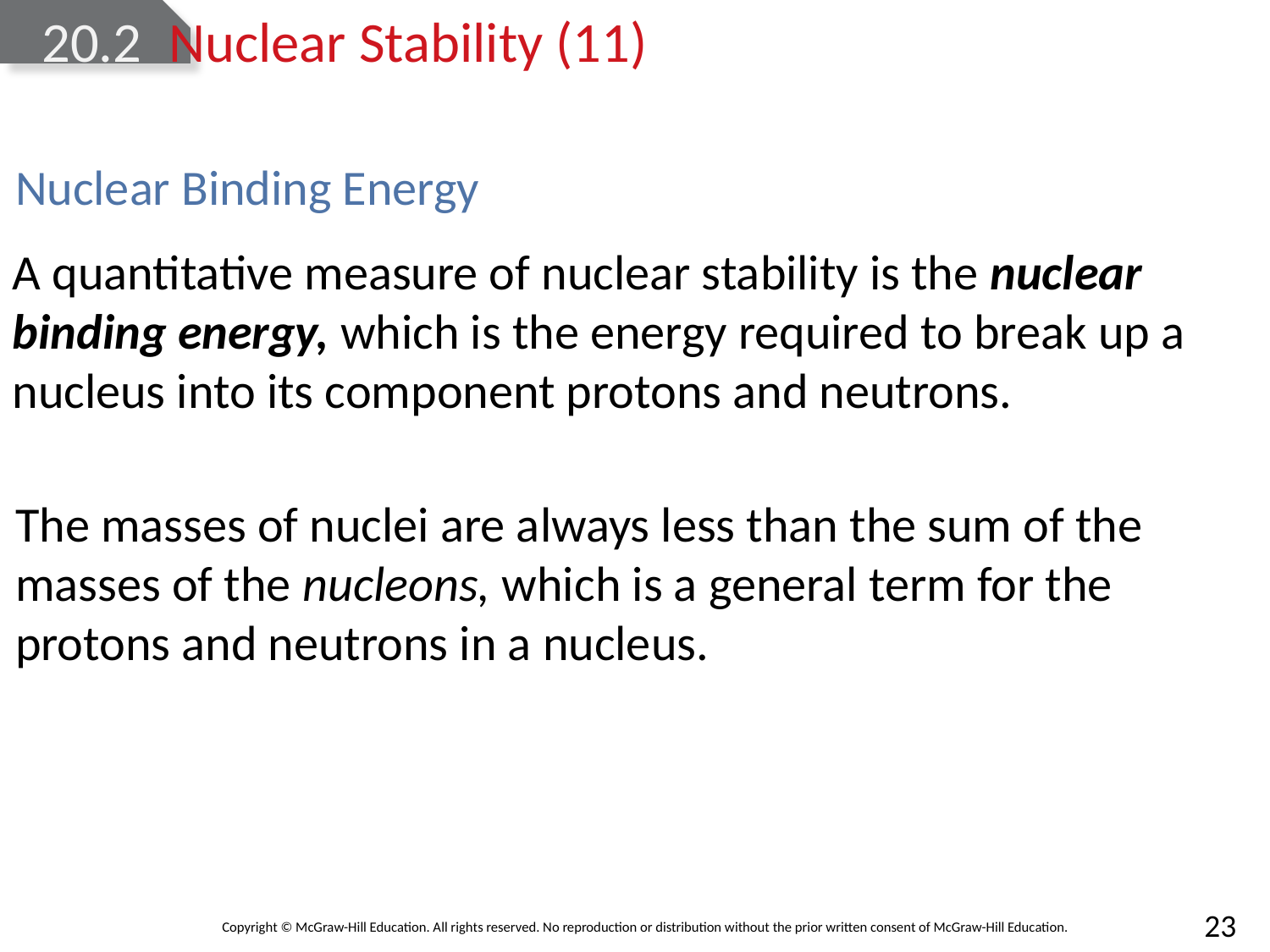

# 20.2	Nuclear Stability (11)
Nuclear Binding Energy
A quantitative measure of nuclear stability is the nuclear binding energy, which is the energy required to break up a nucleus into its component protons and neutrons.
The masses of nuclei are always less than the sum of the masses of the nucleons, which is a general term for the protons and neutrons in a nucleus.